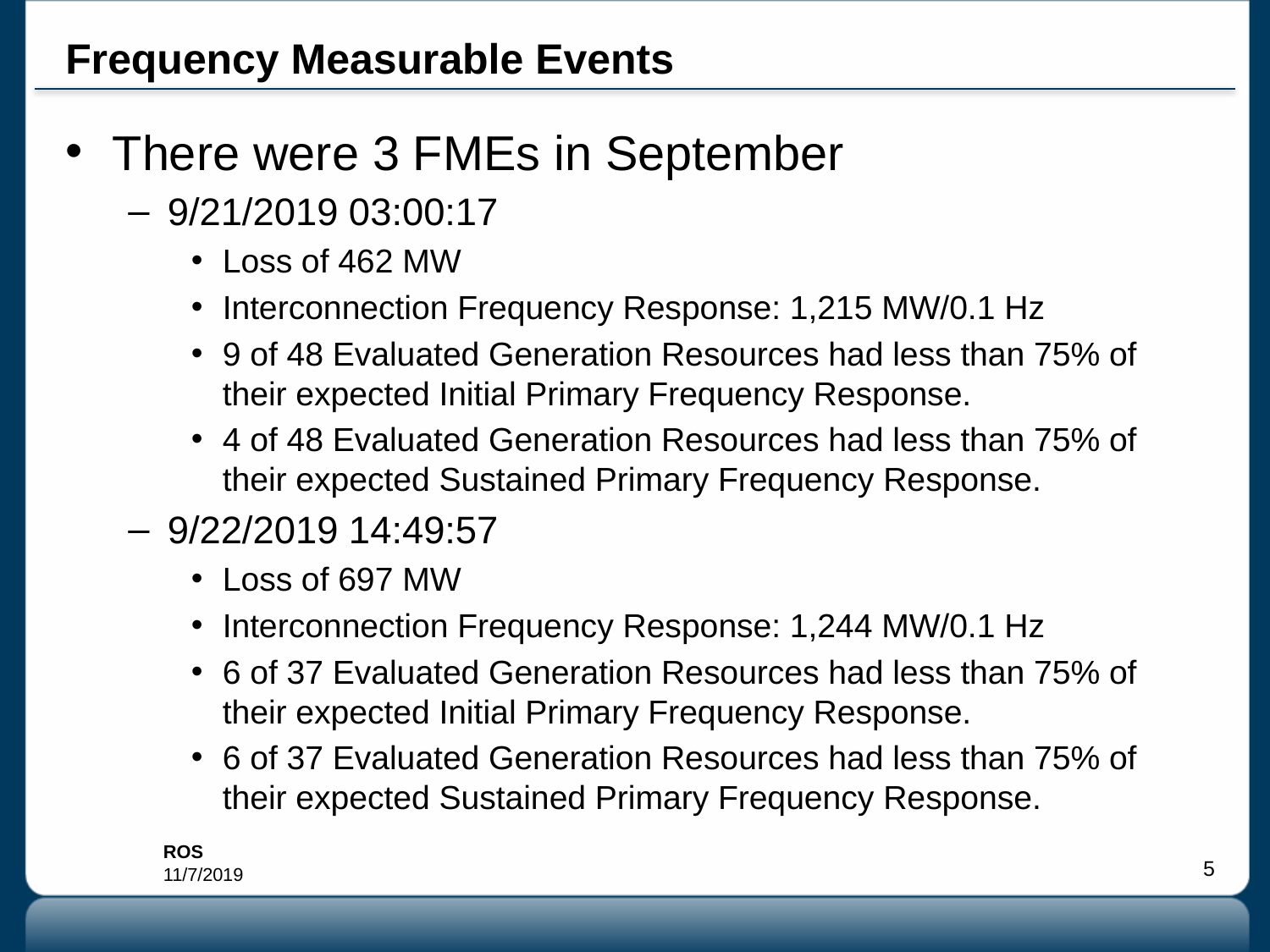

# Frequency Measurable Events
There were 3 FMEs in September
9/21/2019 03:00:17
Loss of 462 MW
Interconnection Frequency Response: 1,215 MW/0.1 Hz
9 of 48 Evaluated Generation Resources had less than 75% of their expected Initial Primary Frequency Response.
4 of 48 Evaluated Generation Resources had less than 75% of their expected Sustained Primary Frequency Response.
9/22/2019 14:49:57
Loss of 697 MW
Interconnection Frequency Response: 1,244 MW/0.1 Hz
6 of 37 Evaluated Generation Resources had less than 75% of their expected Initial Primary Frequency Response.
6 of 37 Evaluated Generation Resources had less than 75% of their expected Sustained Primary Frequency Response.